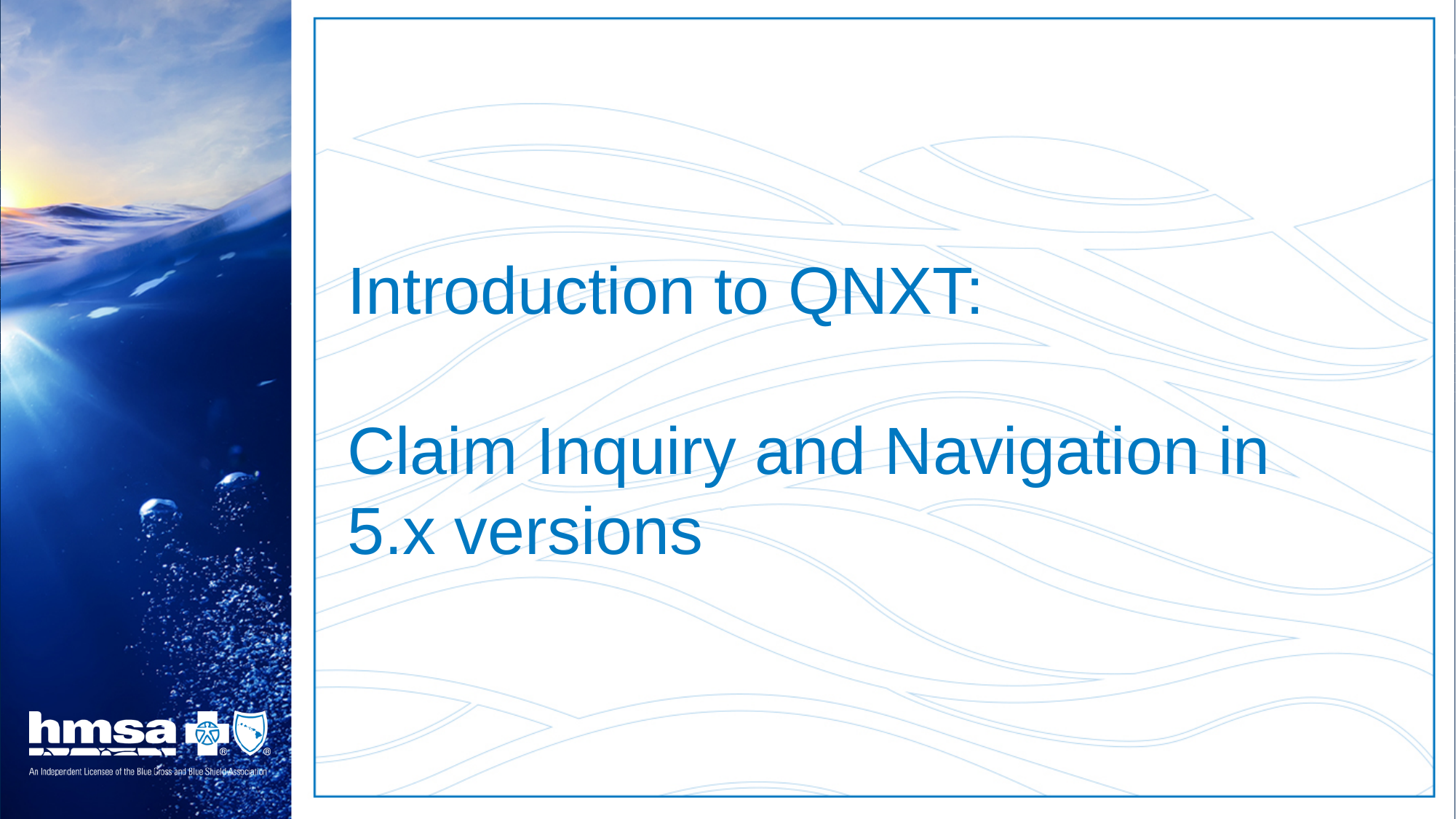

Introduction to QNXT:

Claim Inquiry and Navigation in 5.x versions